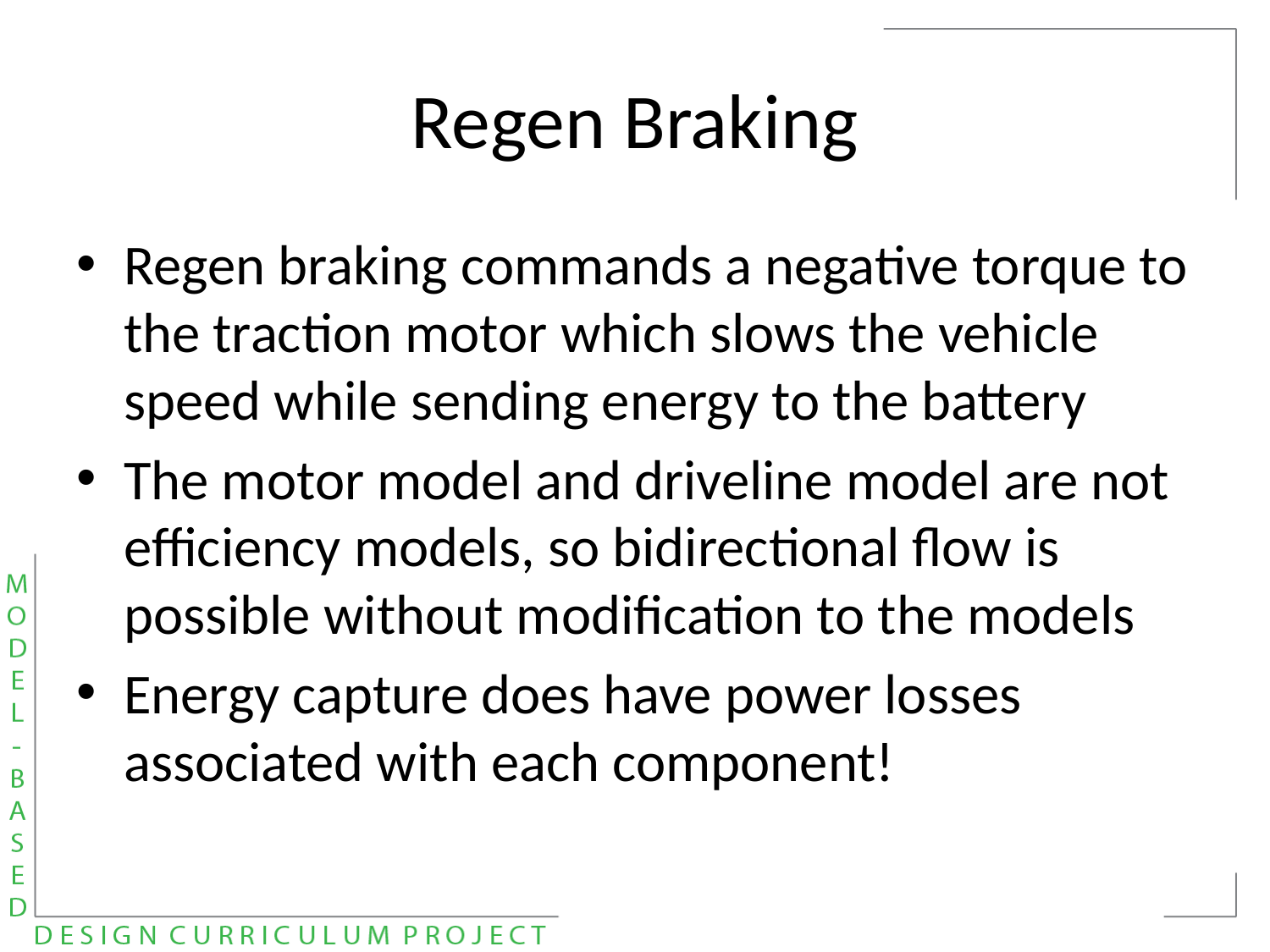

# Regen Braking
Regen braking commands a negative torque to the traction motor which slows the vehicle speed while sending energy to the battery
The motor model and driveline model are not efficiency models, so bidirectional flow is possible without modification to the models
Energy capture does have power losses associated with each component!